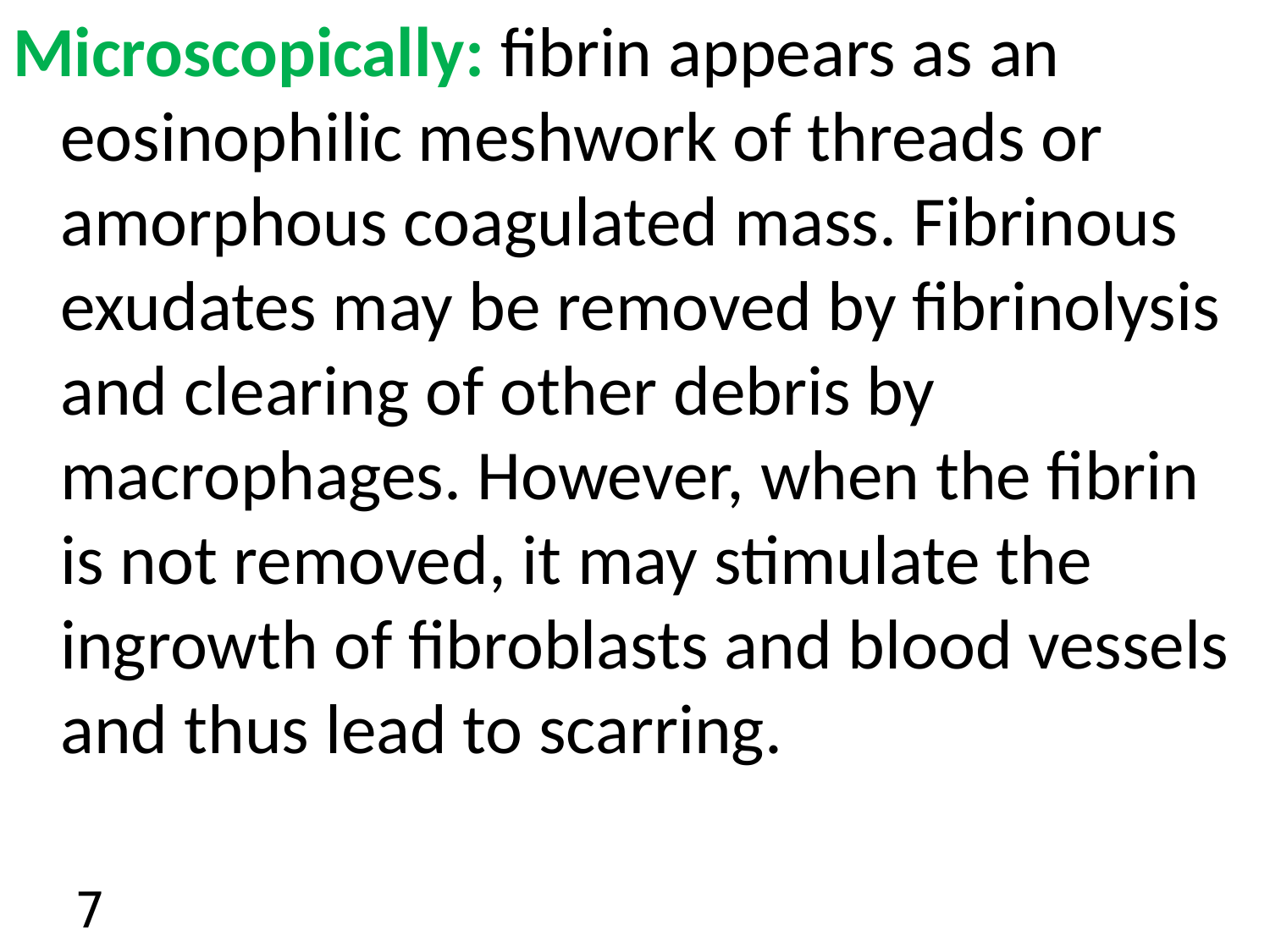

Microscopically: fibrin appears as an eosinophilic meshwork of threads or amorphous coagulated mass. Fibrinous exudates may be removed by fibrinolysis and clearing of other debris by macrophages. However, when the fibrin is not removed, it may stimulate the ingrowth of fibroblasts and blood vessels and thus lead to scarring.

7